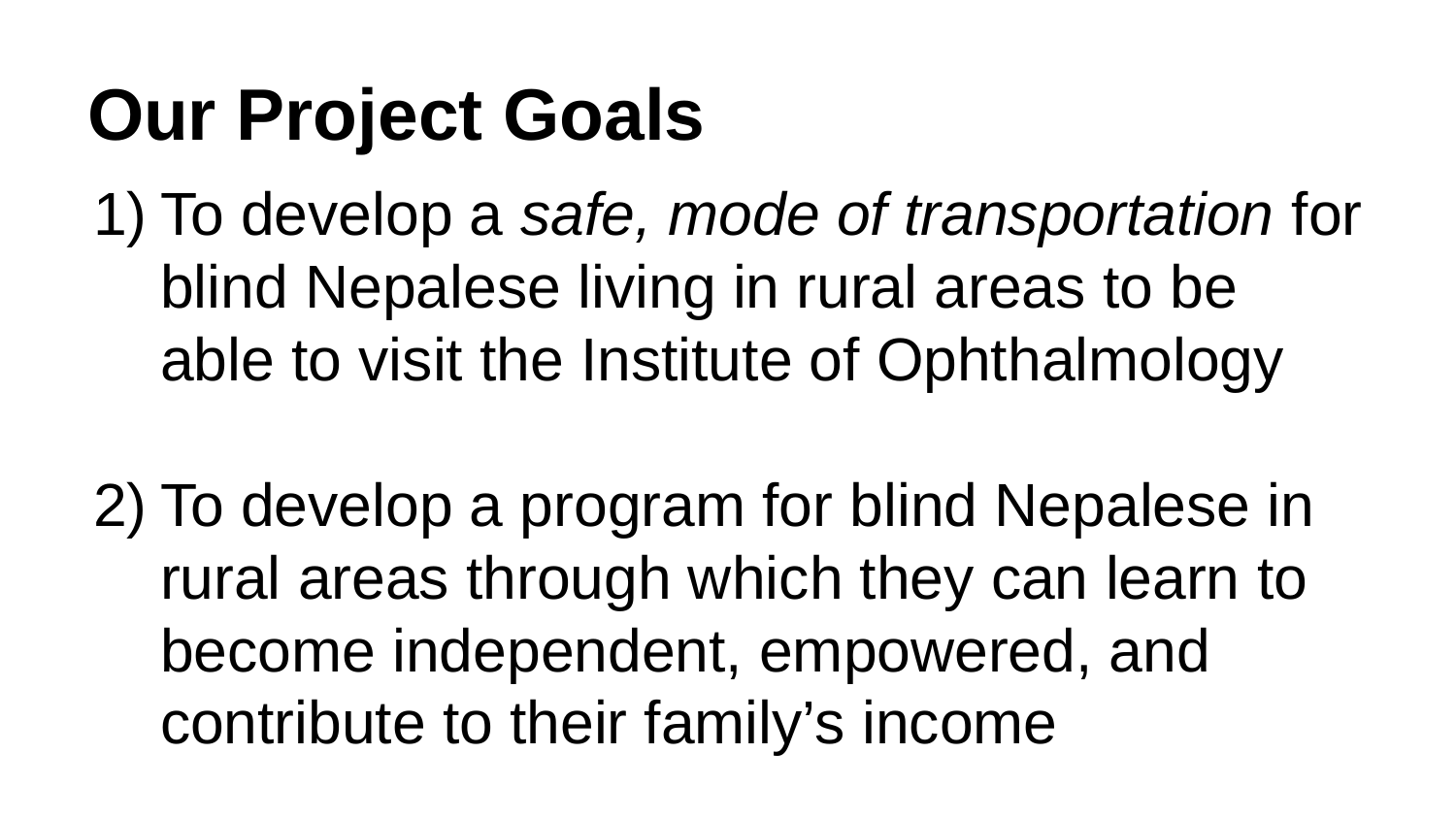

# Our Project Goals
To develop a safe, mode of transportation for blind Nepalese living in rural areas to be able to visit the Institute of Ophthalmology

To develop a program for blind Nepalese in rural areas through which they can learn to become independent, empowered, and contribute to their family’s income